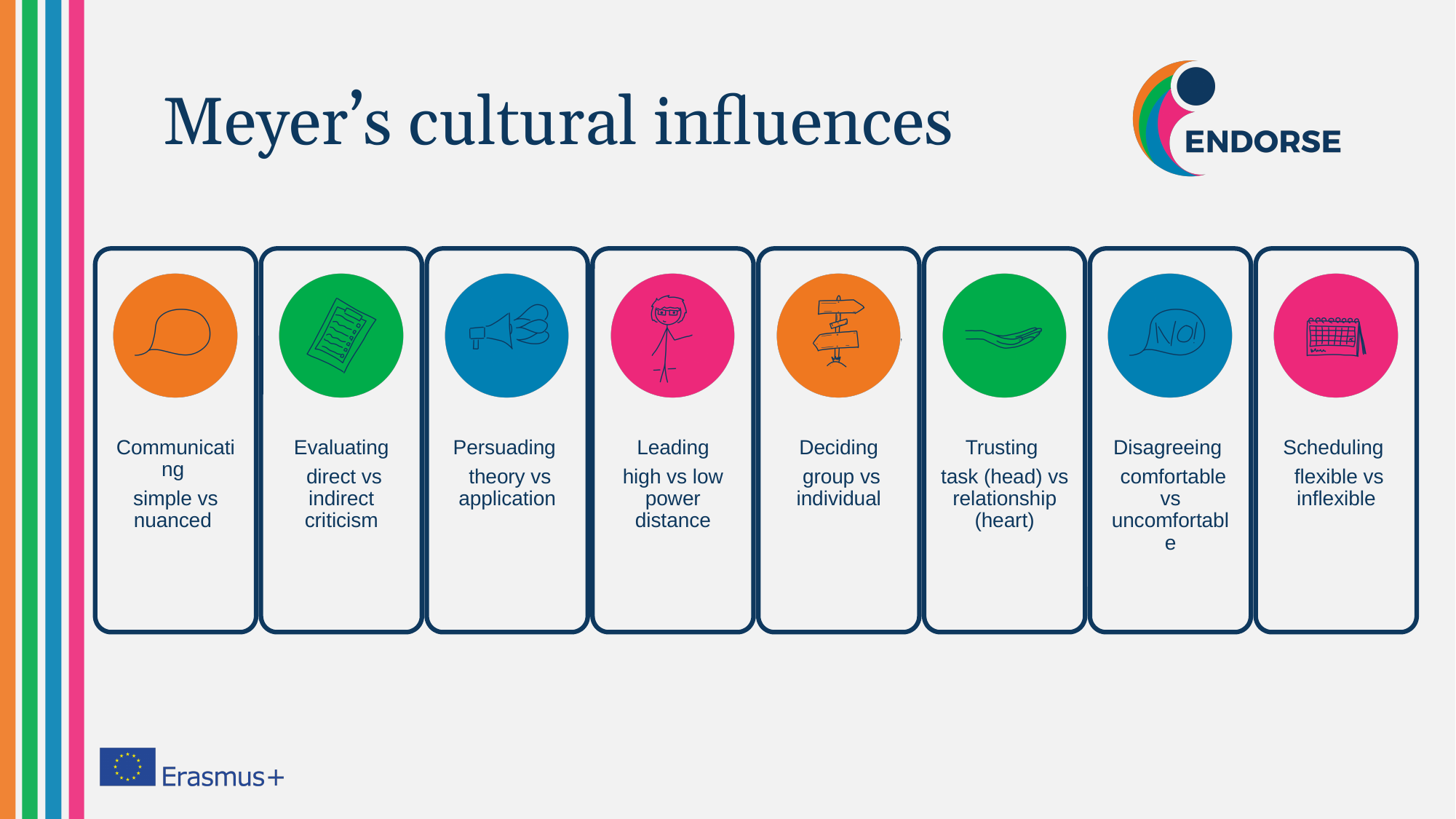

# Meyer’s cultural influences
Communicating
simple vs nuanced
Evaluating
 direct vs indirect criticism
Persuading
 theory vs application
Leading
high vs low power distance
Deciding
 group vs individual
Trusting
task (head) vs relationship (heart)
Disagreeing
 comfortable vs uncomfortable
Scheduling
 flexible vs inflexible